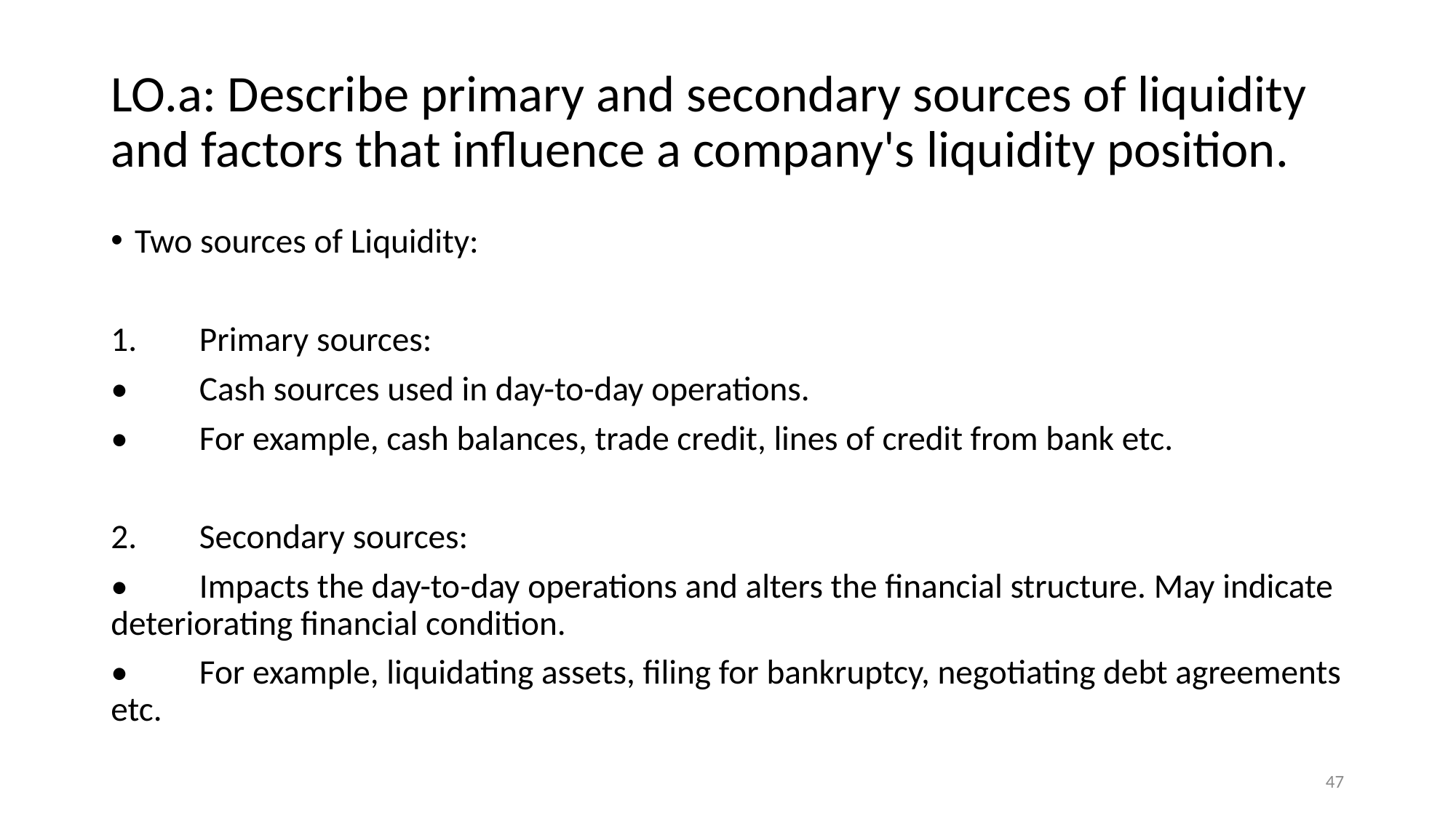

# LO.a: Describe primary and secondary sources of liquidity and factors that influence a company's liquidity position.
Two sources of Liquidity:

1.	Primary sources:
•	Cash sources used in day-to-day operations.
•	For example, cash balances, trade credit, lines of credit from bank etc.

2.	Secondary sources:
•	Impacts the day-to-day operations and alters the financial structure. May indicate deteriorating financial condition.
•	For example, liquidating assets, filing for bankruptcy, negotiating debt agreements etc.
47